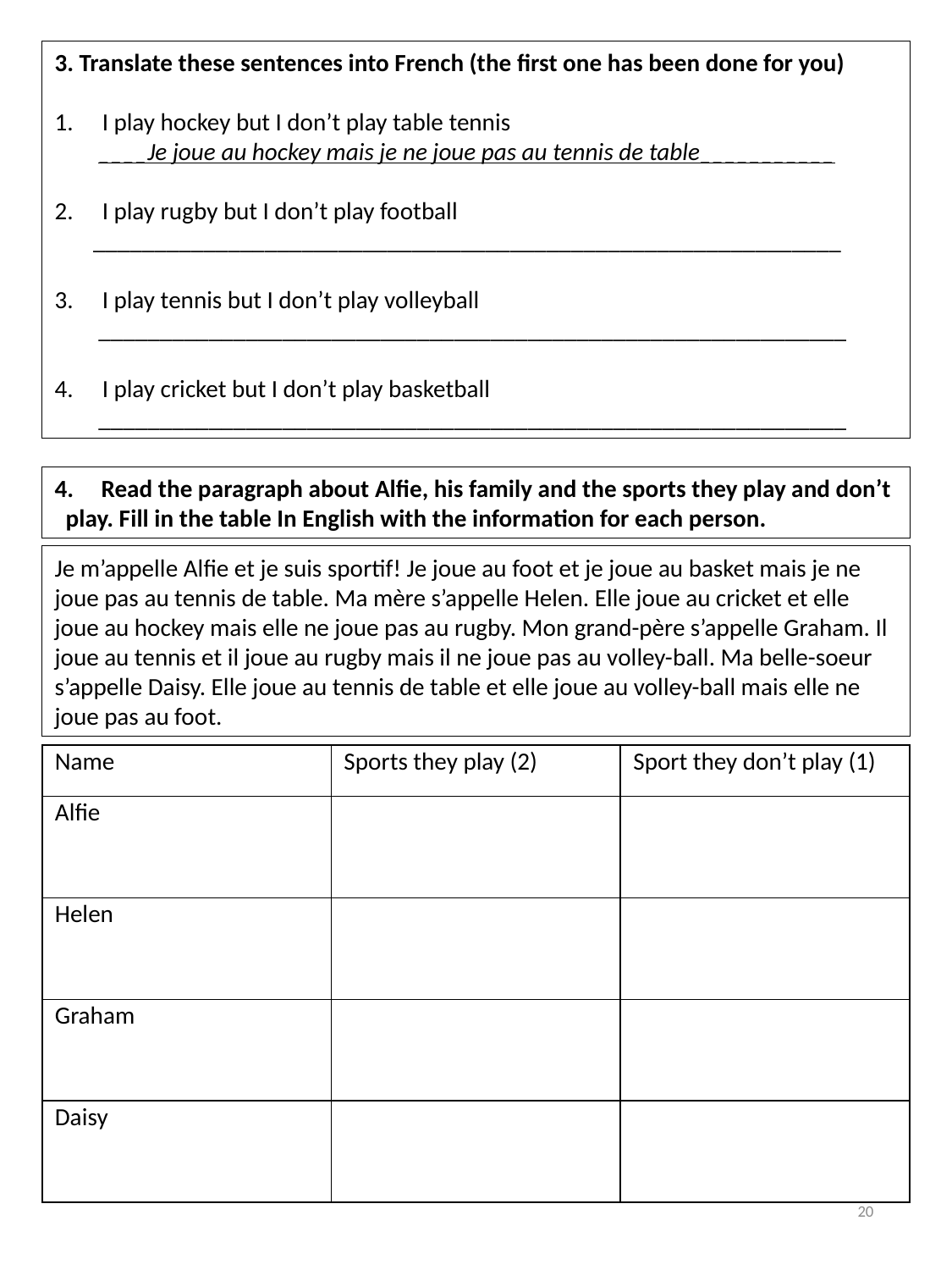

3. Translate these sentences into French (the first one has been done for you)

I play hockey but I don’t play table tennis
        ____Je joue au hockey mais je ne joue pas au tennis de table___________

I play rugby but I don’t play football
       _____________________________________________________________

I play tennis but I don’t play volleyball
        _____________________________________________________________

I play cricket but I don’t play basketball
        _____________________________________________________________
4.     Read the paragraph about Alfie, his family and the sports they play and don’t    play. Fill in the table In English with the information for each person.
Je m’appelle Alfie et je suis sportif! Je joue au foot et je joue au basket mais je ne joue pas au tennis de table. Ma mère s’appelle Helen. Elle joue au cricket et elle joue au hockey mais elle ne joue pas au rugby. Mon grand-père s’appelle Graham. Il joue au tennis et il joue au rugby mais il ne joue pas au volley-ball. Ma belle-soeur s’appelle Daisy. Elle joue au tennis de table et elle joue au volley-ball mais elle ne joue pas au foot.
| Name | Sports they play (2) | Sport they don’t play (1) |
| --- | --- | --- |
| Alfie |  |  |
| Helen |  |  |
| Graham |  |  |
| Daisy |  |  |
20